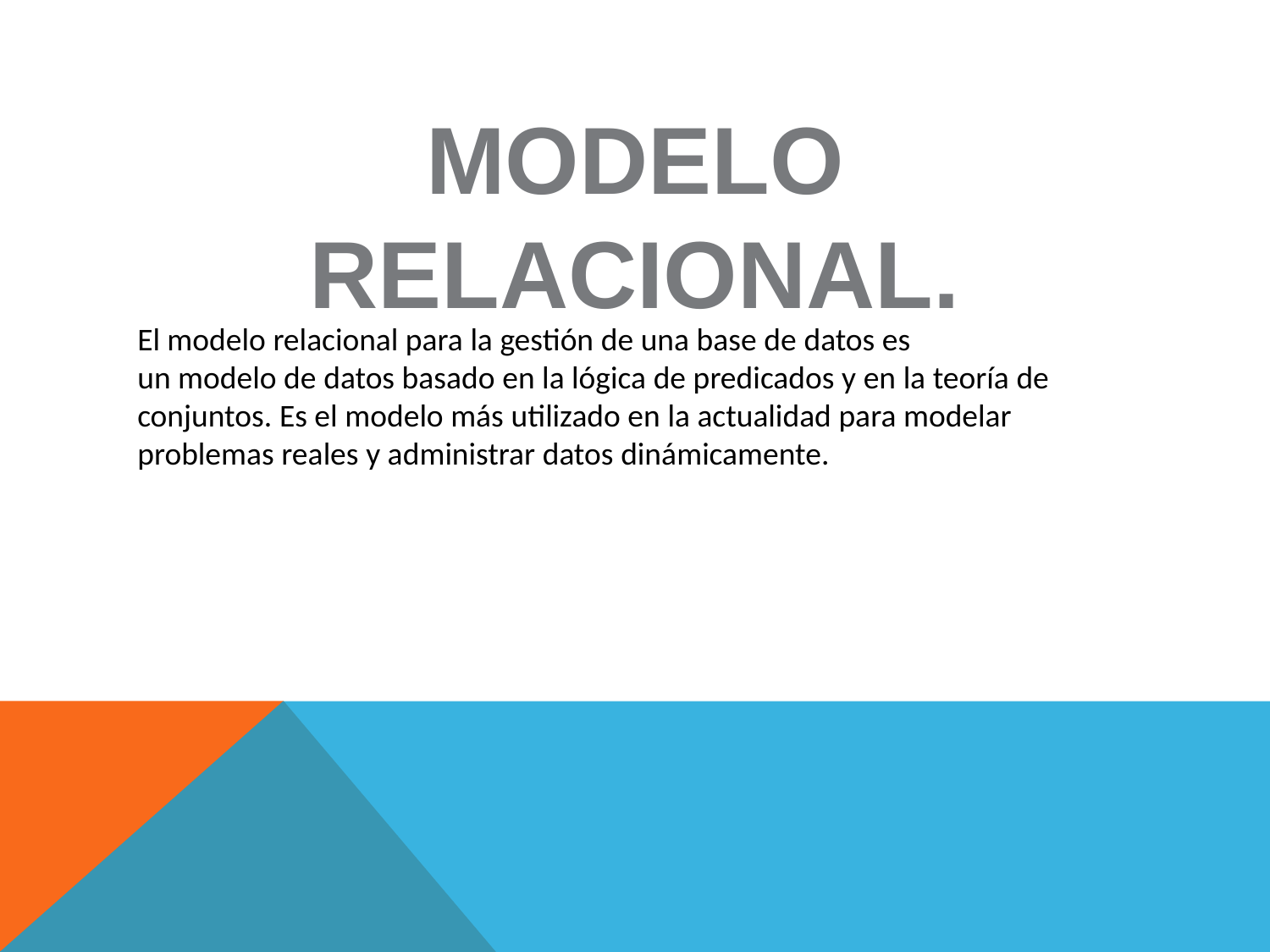

Modelo relacional.
El modelo relacional para la gestión de una base de datos es un modelo de datos basado en la lógica de predicados y en la teoría de conjuntos. Es el modelo más utilizado en la actualidad para modelar problemas reales y administrar datos dinámicamente.